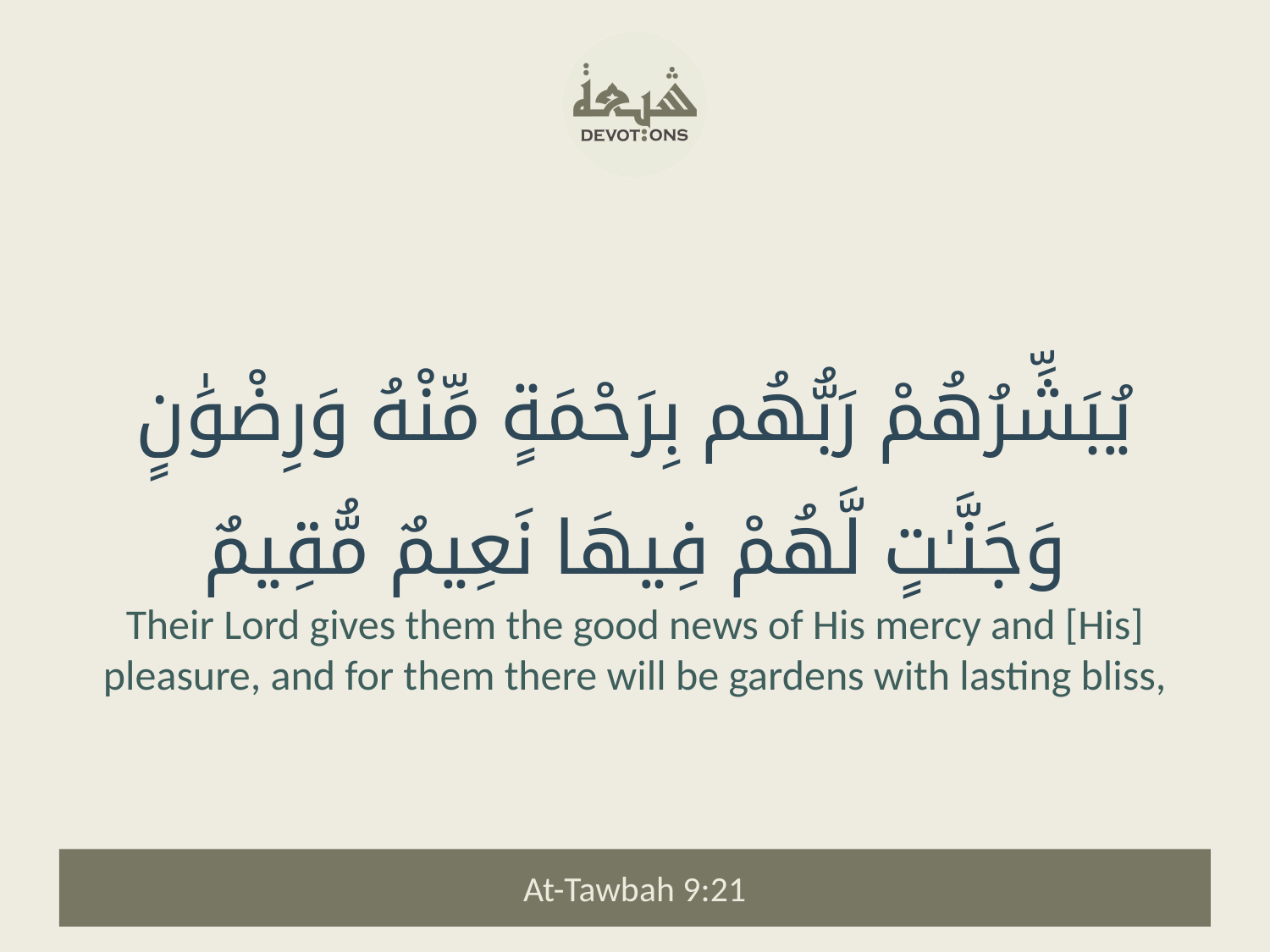

يُبَشِّرُهُمْ رَبُّهُم بِرَحْمَةٍ مِّنْهُ وَرِضْوَٰنٍ وَجَنَّـٰتٍ لَّهُمْ فِيهَا نَعِيمٌ مُّقِيمٌ
Their Lord gives them the good news of His mercy and [His] pleasure, and for them there will be gardens with lasting bliss,
At-Tawbah 9:21